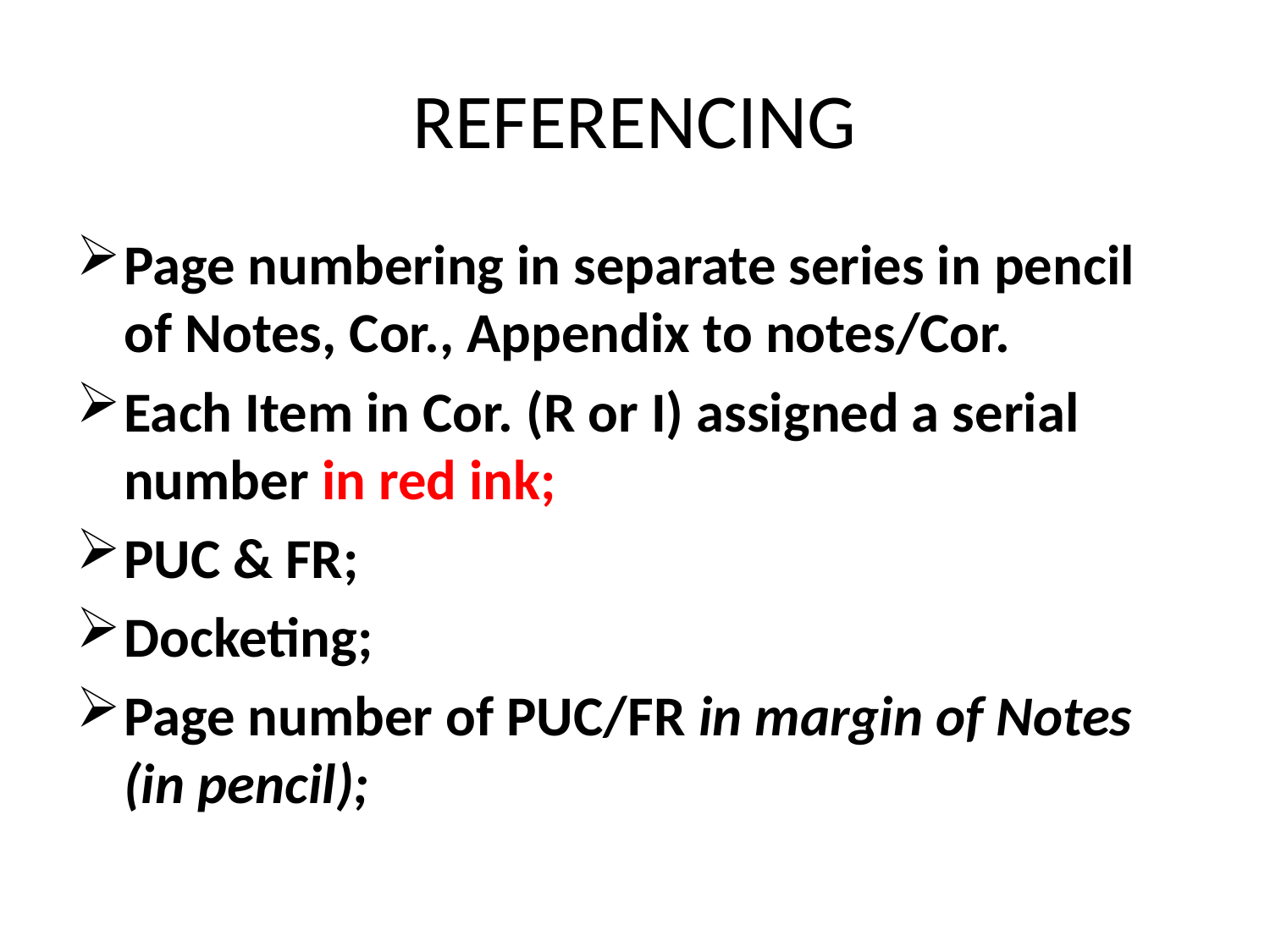

# REFERENCING
Page numbering in separate series in pencil of Notes, Cor., Appendix to notes/Cor.
Each Item in Cor. (R or I) assigned a serial number in red ink;
PUC & FR;
Docketing;
Page number of PUC/FR in margin of Notes (in pencil);